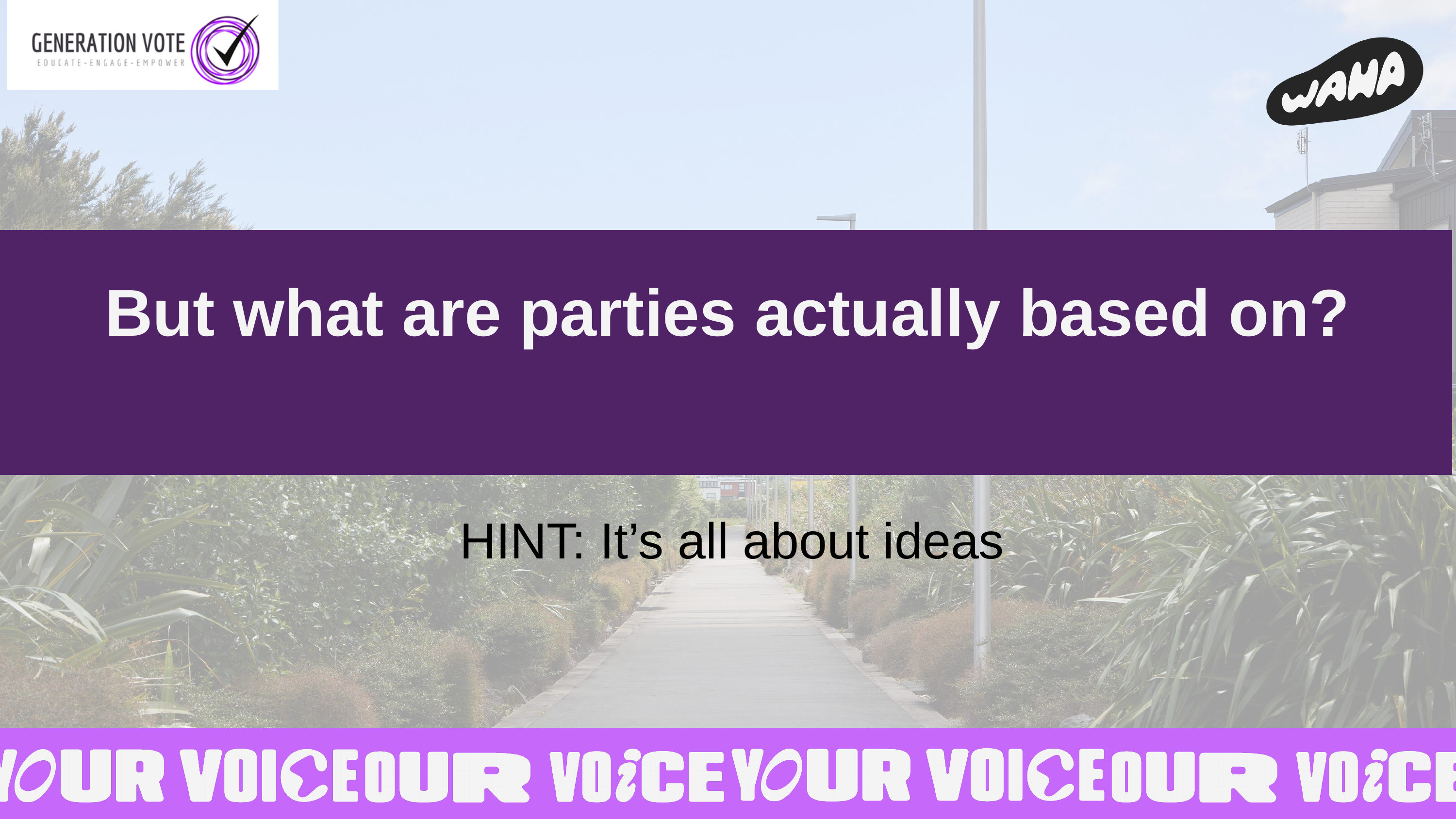

But what are parties actually based on?
HINT: It’s all about ideas